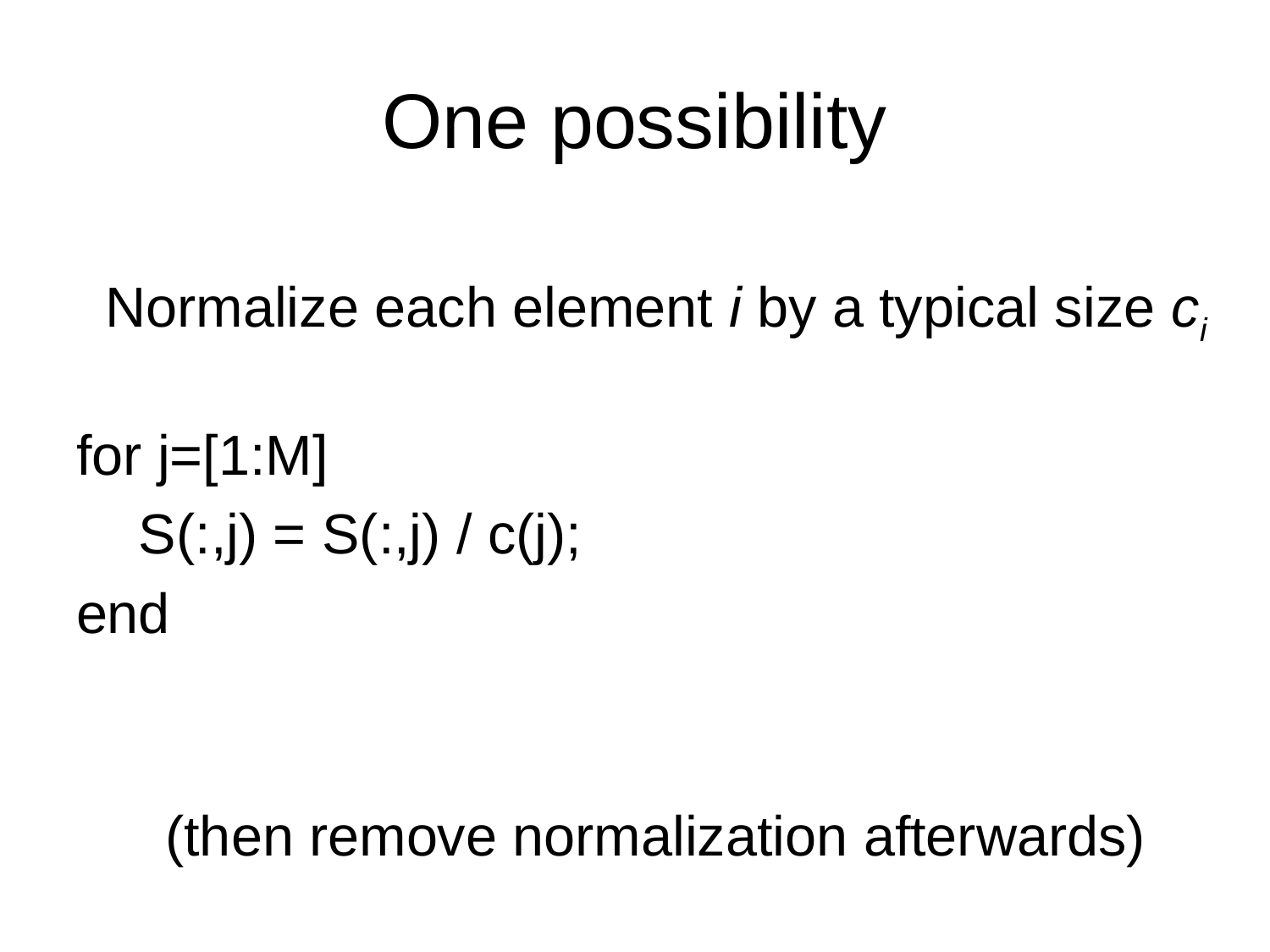

# One possibility
Normalize each element i by a typical size ci
for j=[1:M]
    S(:,j) = S(:,j) / c(j);
end

(then remove normalization afterwards)